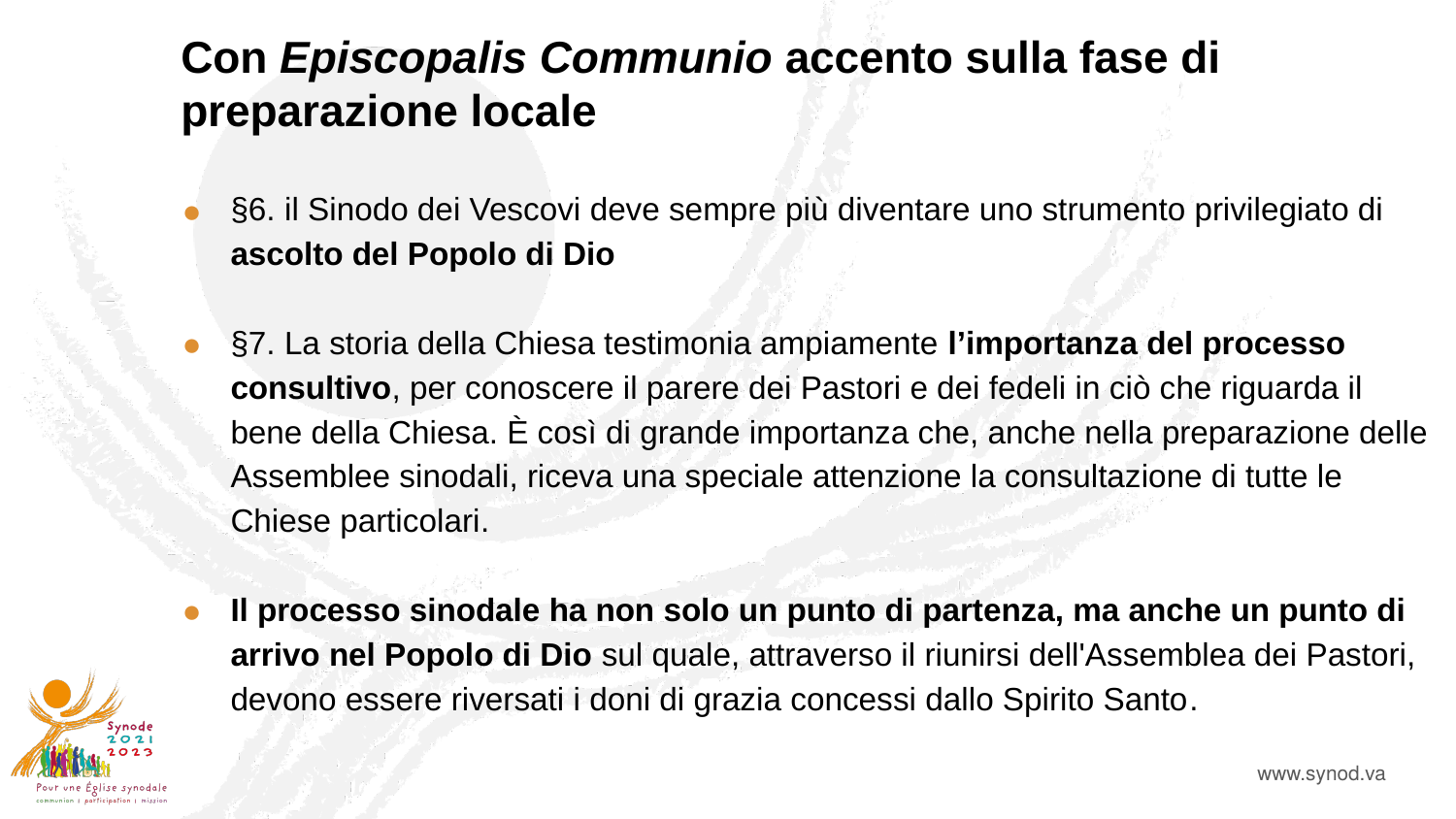

# Con Episcopalis Communio accento sulla fase di preparazione locale
§6. il Sinodo dei Vescovi deve sempre più diventare uno strumento privilegiato di ascolto del Popolo di Dio

§7. La storia della Chiesa testimonia ampiamente l’importanza del processo consultivo, per conoscere il parere dei Pastori e dei fedeli in ciò che riguarda il bene della Chiesa. È così di grande importanza che, anche nella preparazione delle Assemblee sinodali, riceva una speciale attenzione la consultazione di tutte le Chiese particolari.

Il processo sinodale ha non solo un punto di partenza, ma anche un punto di arrivo nel Popolo di Dio sul quale, attraverso il riunirsi dell'Assemblea dei Pastori, devono essere riversati i doni di grazia concessi dallo Spirito Santo.